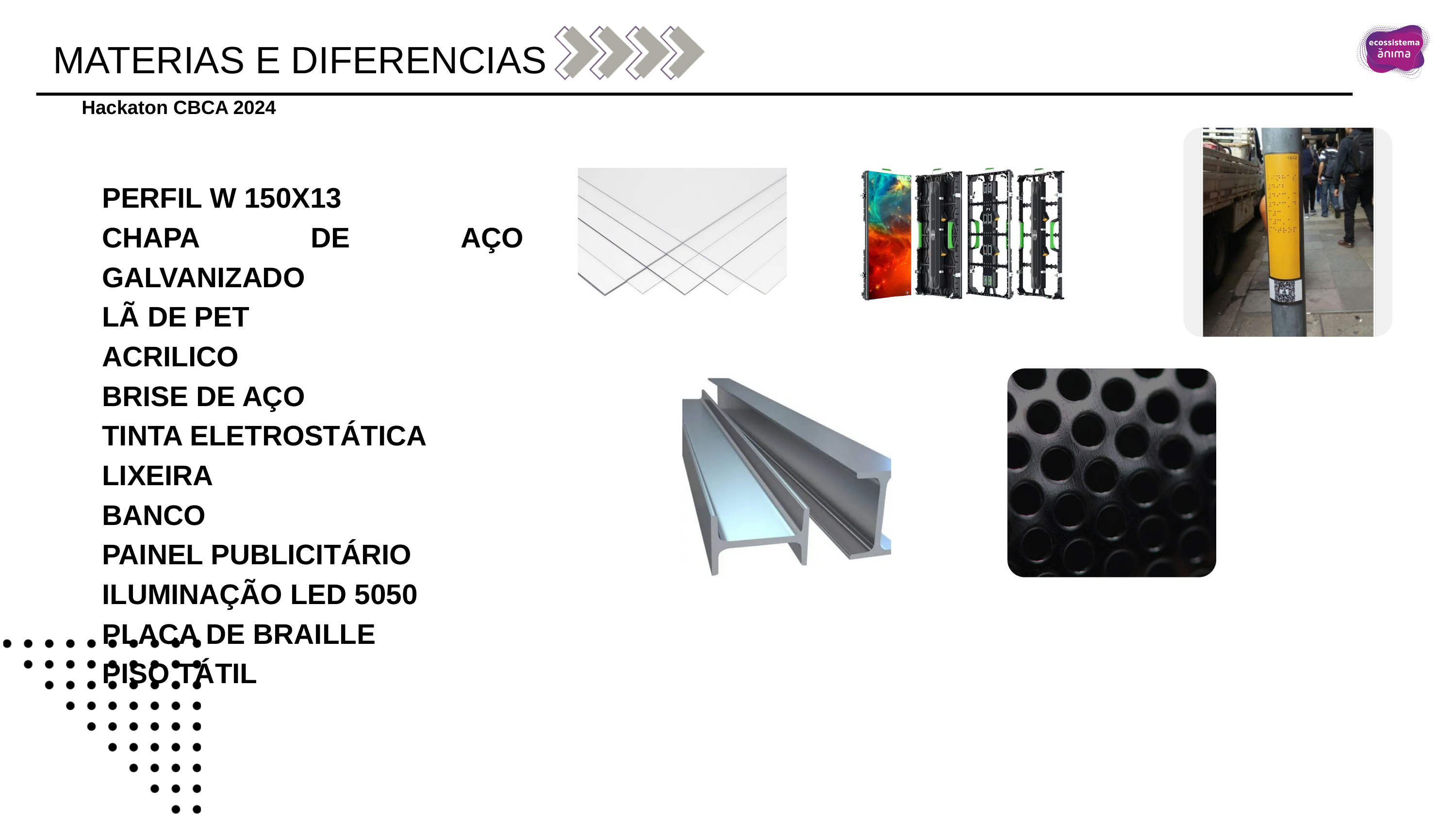

MATERIAS E DIFERENCIAS
Hackaton CBCA 2024

PERFIL W 150X13
CHAPA DE AÇO GALVANIZADO
LÃ DE PET
ACRILICO
BRISE DE AÇO
TINTA ELETROSTÁTICA
LIXEIRA
BANCO
PAINEL PUBLICITÁRIO
ILUMINAÇÃO LED 5050
PLACA DE BRAILLE
PISO TÁTIL